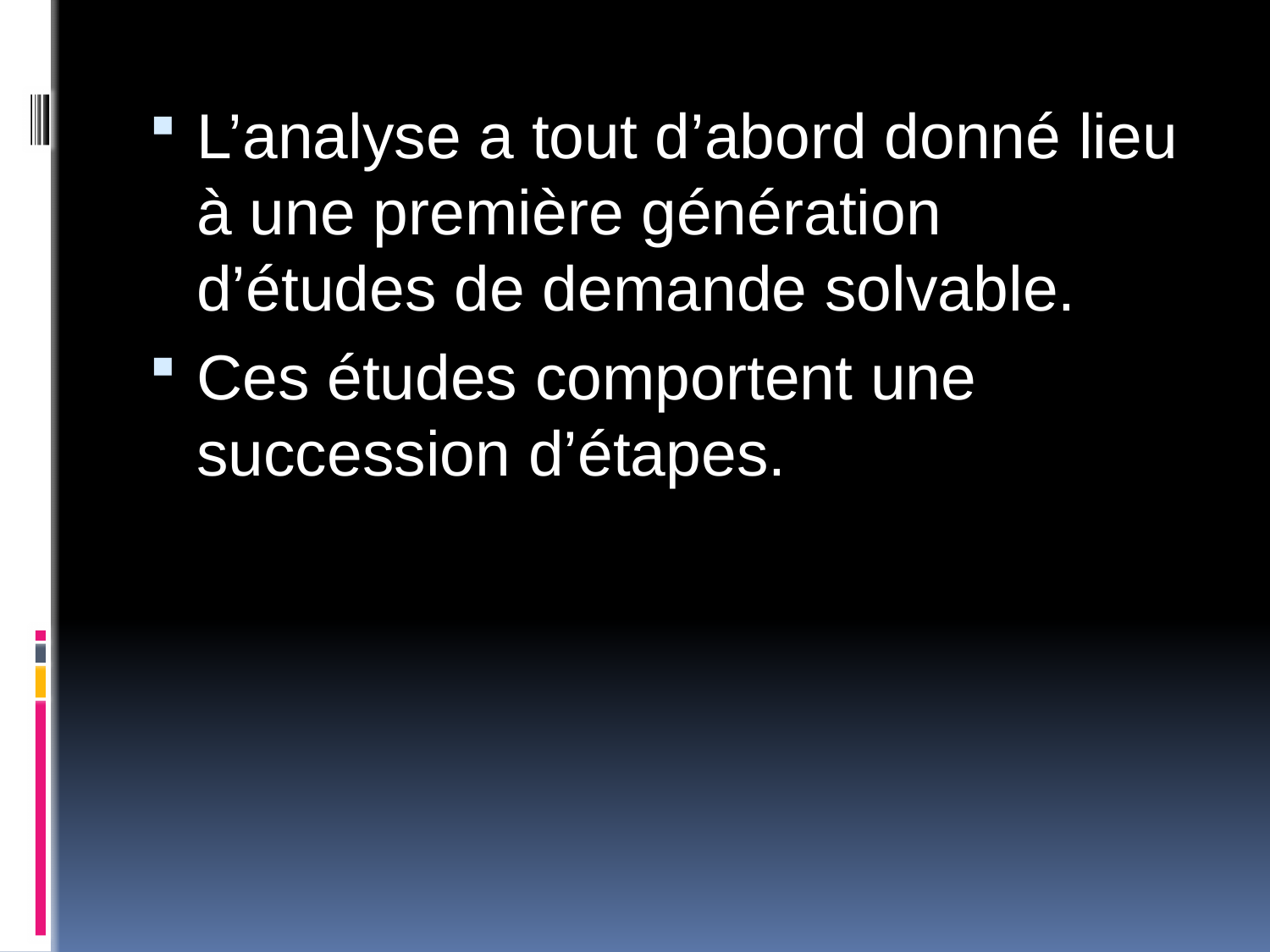

#
L’analyse a tout d’abord donné lieu à une première génération d’études de demande solvable.
Ces études comportent une succession d’étapes.